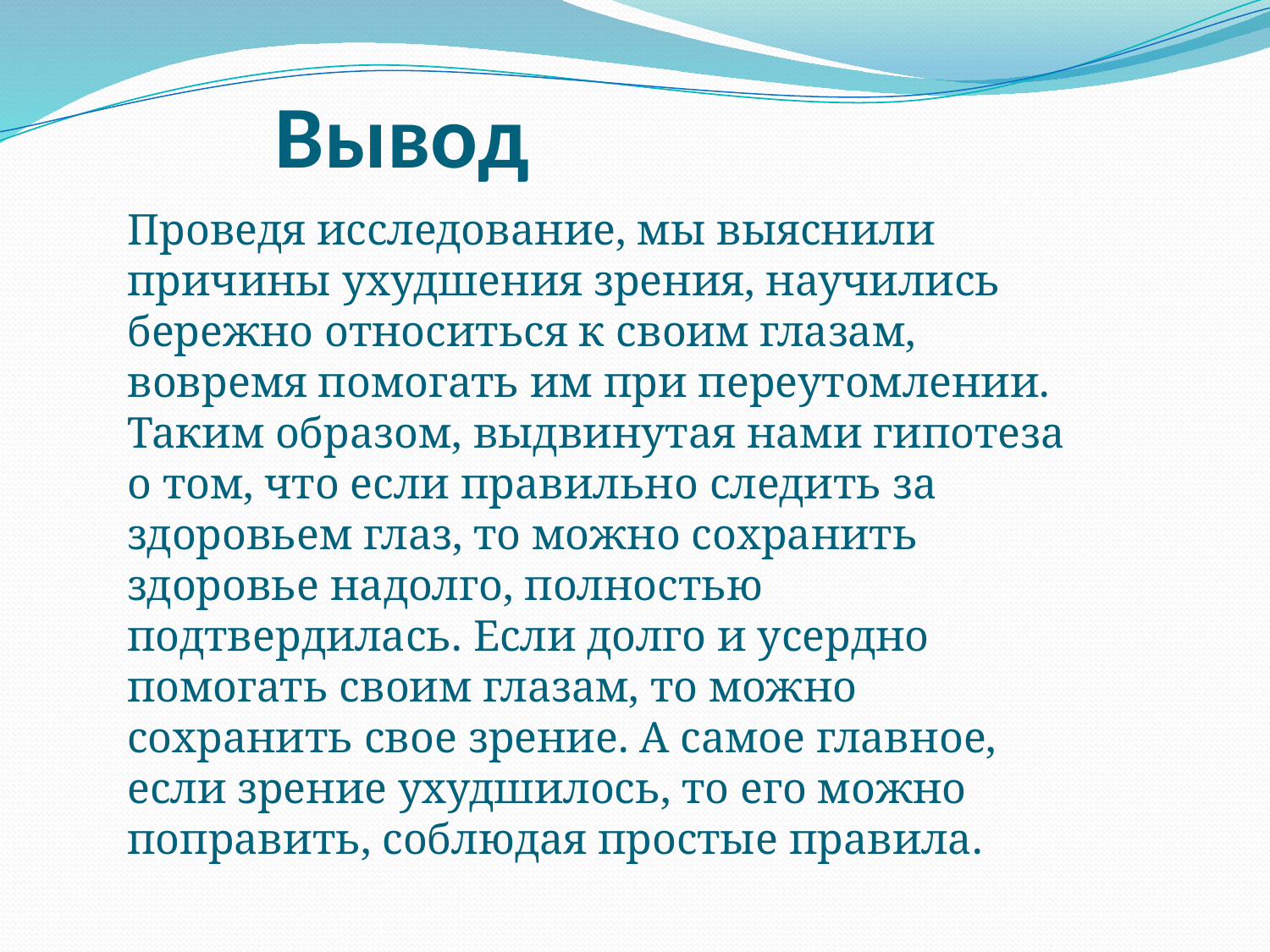

# Вывод
Проведя исследование, мы выяснили причины ухудшения зрения, научились бережно относиться к своим глазам, вовремя помогать им при переутомлении.
Таким образом, выдвинутая нами гипотеза о том, что если правильно следить за здоровьем глаз, то можно сохранить здоровье надолго, полностью подтвердилась. Если долго и усердно помогать своим глазам, то можно сохранить свое зрение. А самое главное, если зрение ухудшилось, то его можно поправить, соблюдая простые правила.